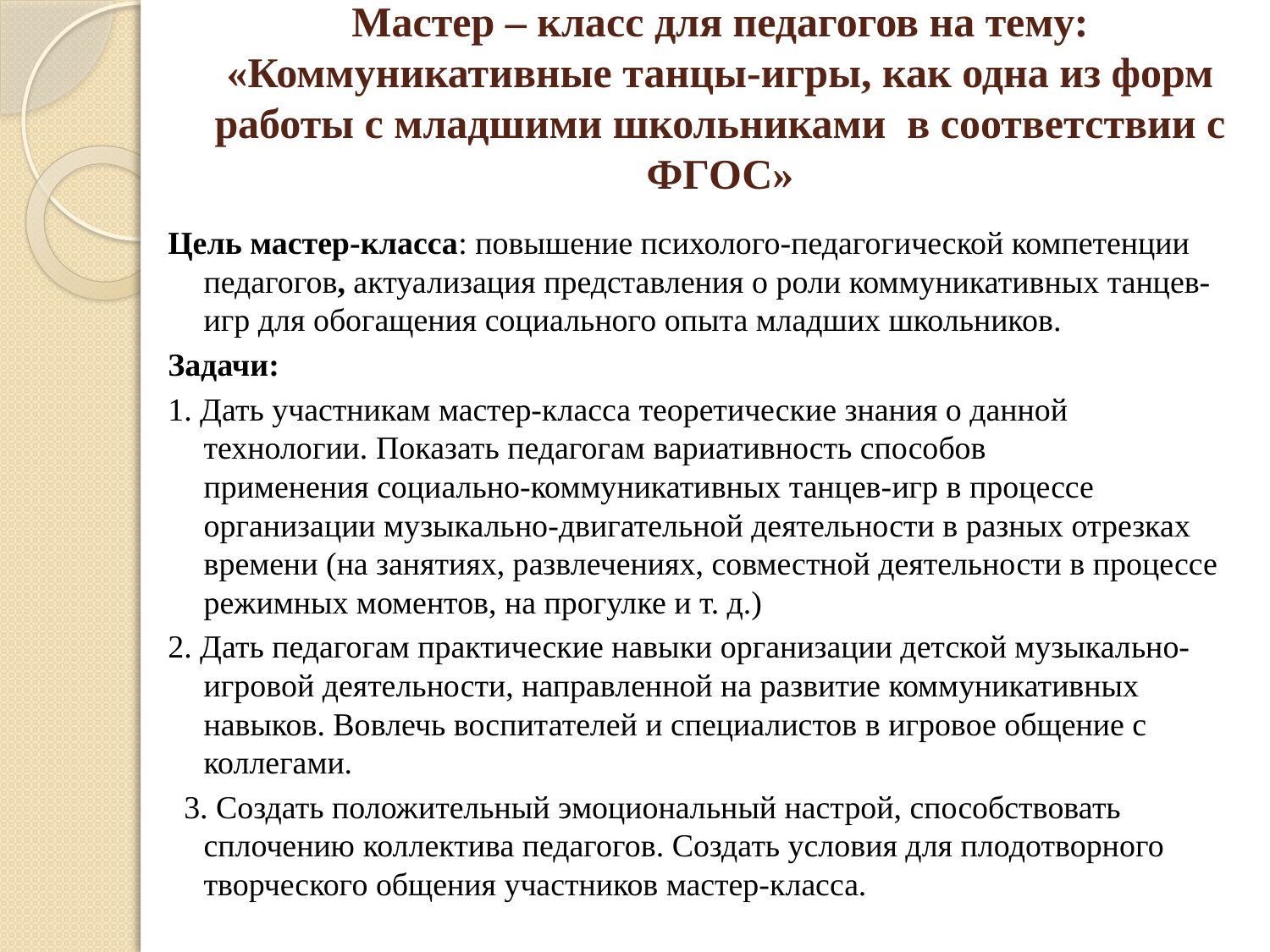

# Мастер – класс для педагогов на тему: «Коммуникативные танцы-игры, как одна из форм работы с младшими школьниками  в соответствии с ФГОС»
Цель мастер-класса: повышение психолого-педагогической компетенции педагогов, актуализация представления о роли коммуникативных танцев-игр для обогащения социального опыта младших школьников.
Задачи:
1. Дать участникам мастер-класса теоретические знания о данной технологии. Показать педагогам вариативность способов применения социально-коммуникативных танцев-игр в процессе организации музыкально-двигательной деятельности в разных отрезках времени (на занятиях, развлечениях, совместной деятельности в процессе режимных моментов, на прогулке и т. д.)
2. Дать педагогам практические навыки организации детской музыкально-игровой деятельности, направленной на развитие коммуникативных навыков. Вовлечь воспитателей и специалистов в игровое общение с коллегами.
  3. Создать положительный эмоциональный настрой, способствовать сплочению коллектива педагогов. Создать условия для плодотворного творческого общения участников мастер-класса.